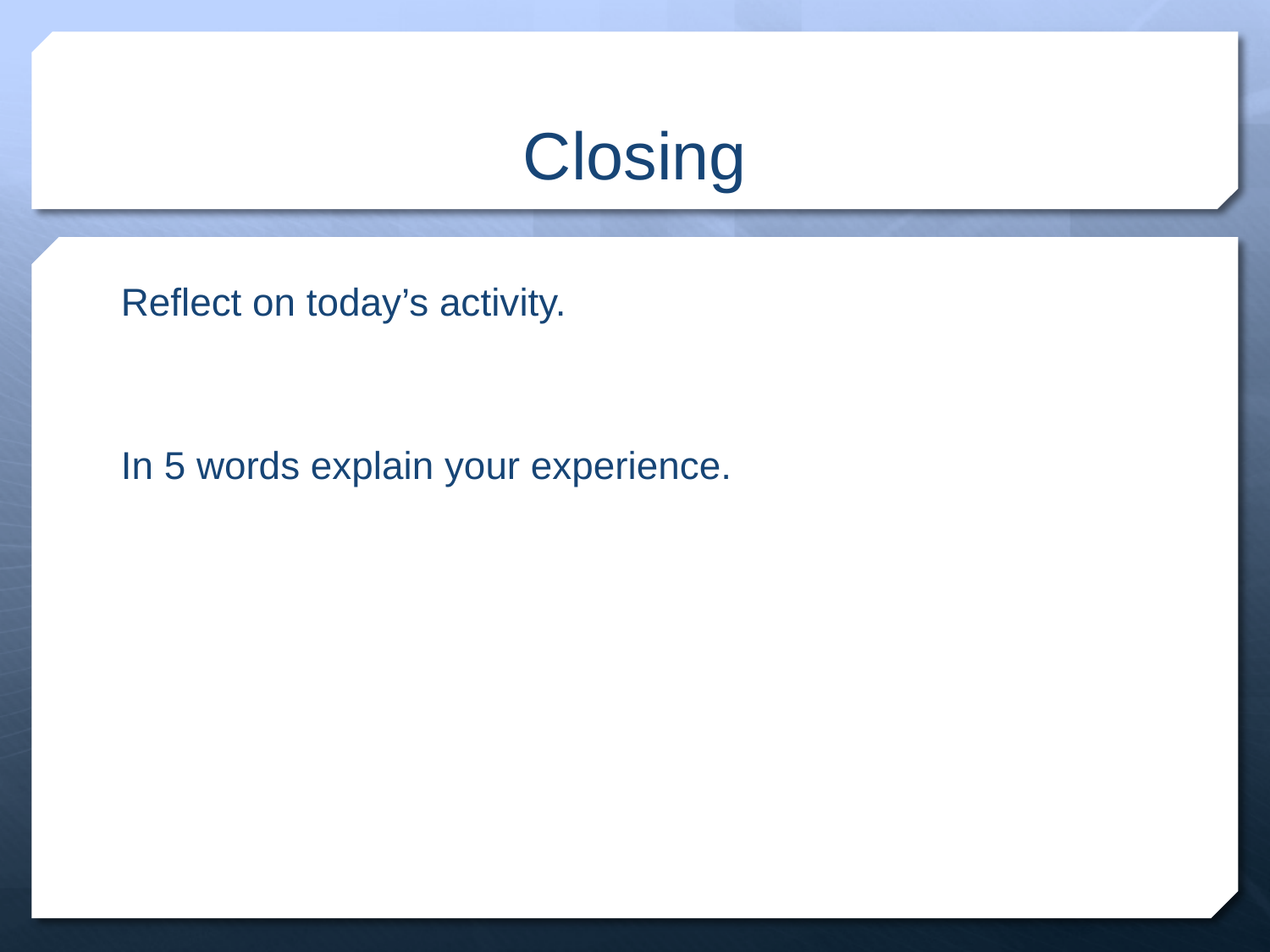

# Closing
Reflect on today’s activity.

In 5 words explain your experience.